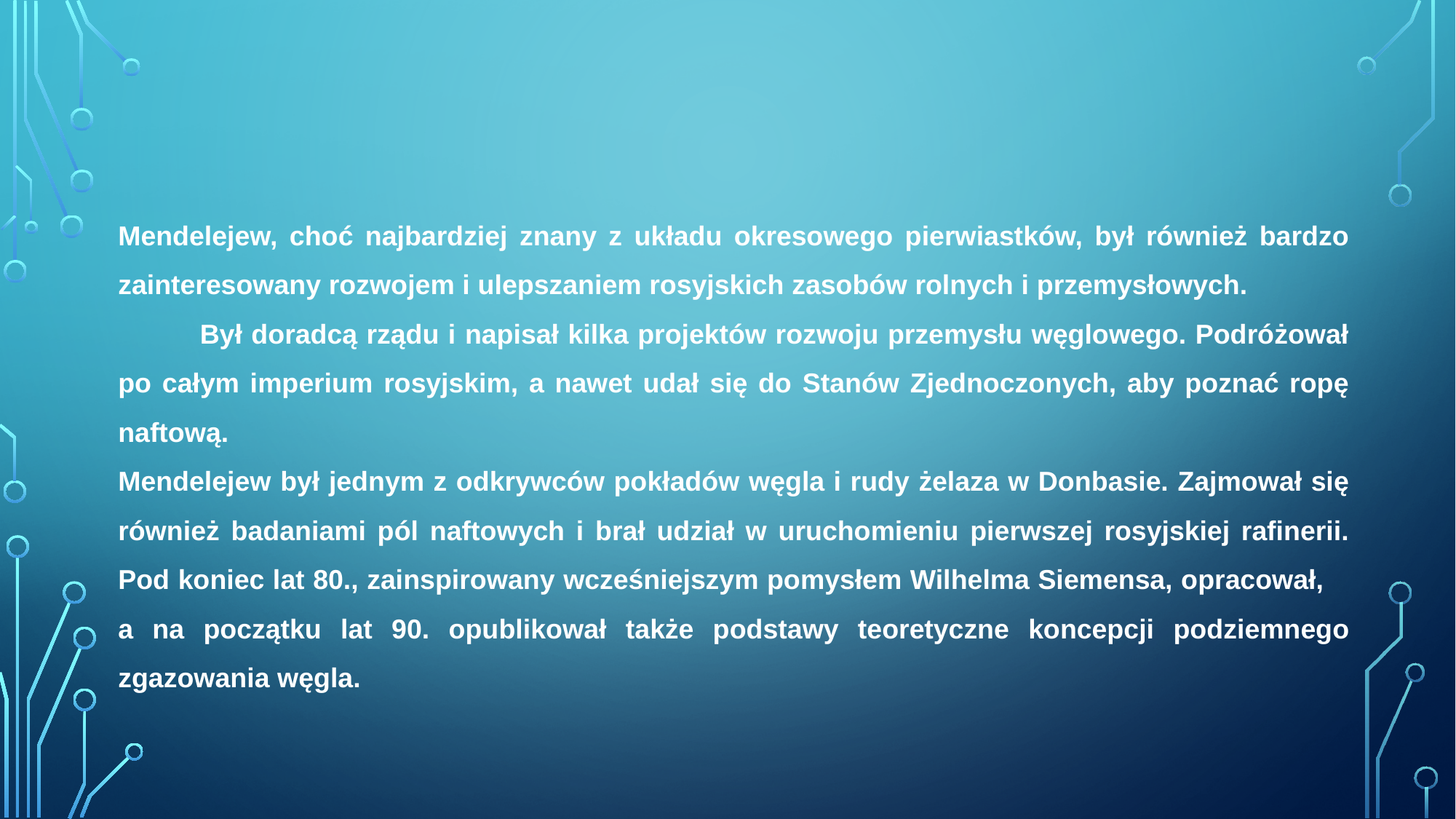

Mendelejew, choć najbardziej znany z układu okresowego pierwiastków, był również bardzo zainteresowany rozwojem i ulepszaniem rosyjskich zasobów rolnych i przemysłowych.                       Był doradcą rządu i napisał kilka projektów rozwoju przemysłu węglowego. Podróżował po całym imperium rosyjskim, a nawet udał się do Stanów Zjednoczonych, aby poznać ropę naftową.
Mendelejew był jednym z odkrywców pokładów węgla i rudy żelaza w Donbasie. Zajmował się również badaniami pól naftowych i brał udział w uruchomieniu pierwszej rosyjskiej rafinerii. Pod koniec lat 80., zainspirowany wcześniejszym pomysłem Wilhelma Siemensa, opracował,    a na początku lat 90. opublikował także podstawy teoretyczne koncepcji podziemnego zgazowania węgla.